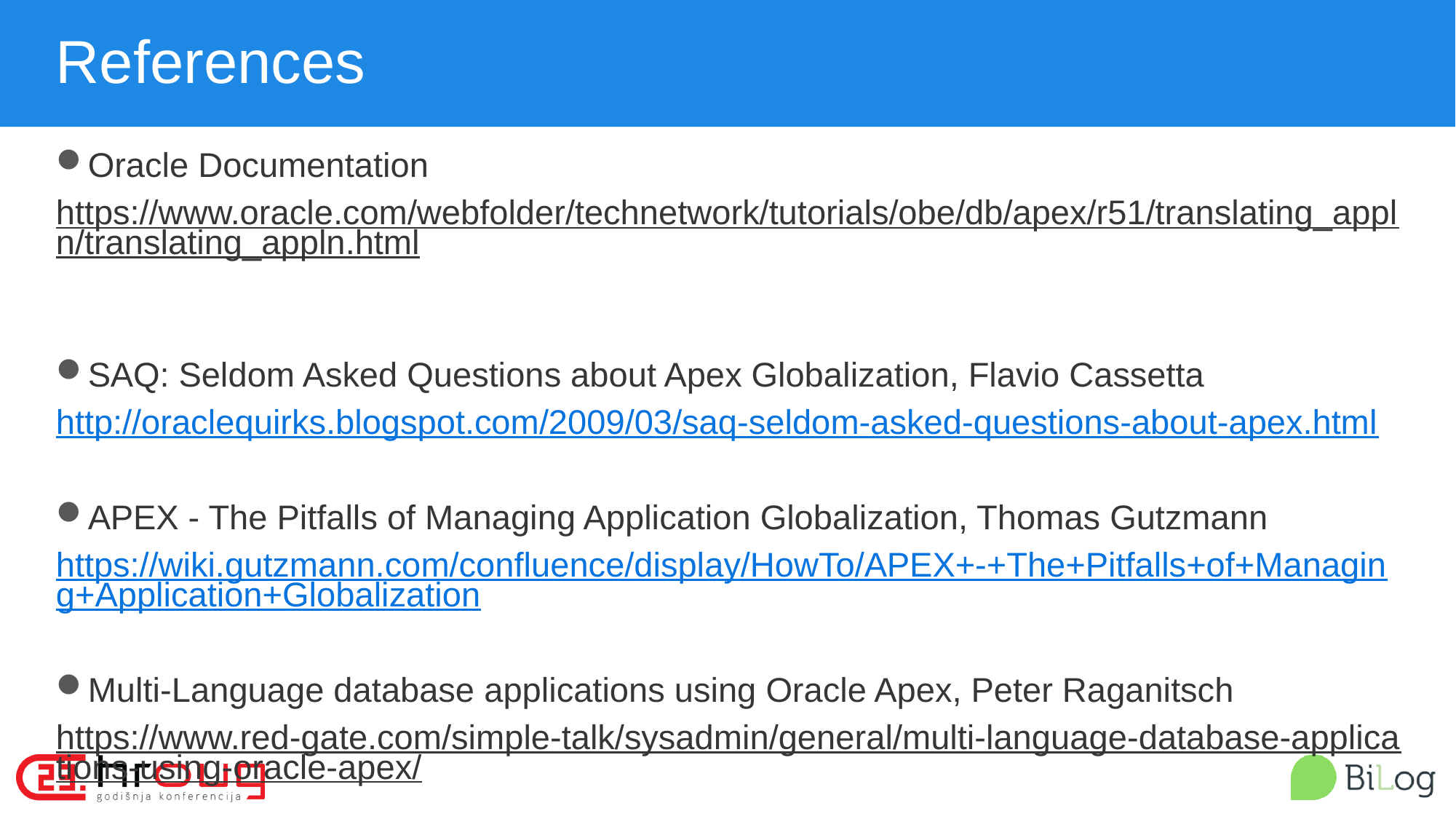

# References
Oracle Documentation
https://www.oracle.com/webfolder/technetwork/tutorials/obe/db/apex/r51/translating_appln/translating_appln.html

SAQ: Seldom Asked Questions about Apex Globalization, Flavio Cassetta
http://oraclequirks.blogspot.com/2009/03/saq-seldom-asked-questions-about-apex.html

APEX - The Pitfalls of Managing Application Globalization, Thomas Gutzmann
https://wiki.gutzmann.com/confluence/display/HowTo/APEX+-+The+Pitfalls+of+Managing+Application+Globalization

Multi-Language database applications using Oracle Apex, Peter Raganitsch
https://www.red-gate.com/simple-talk/sysadmin/general/multi-language-database-applications-using-oracle-apex/